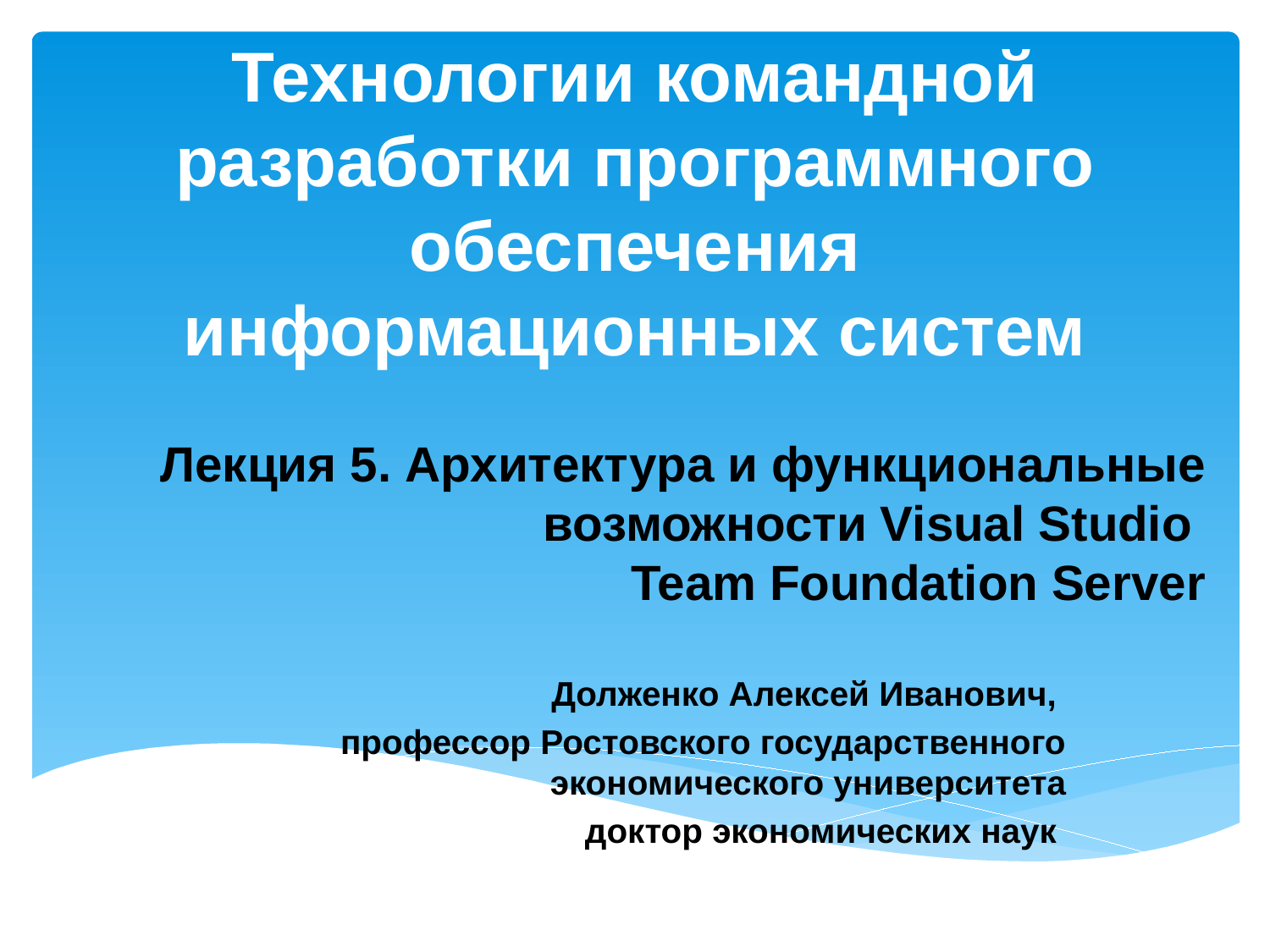

# Технологии командной разработки программного обеспечения информационных систем
Лекция 5. Архитектура и функциональные возможности Visual Studio
Team Foundation Server
Долженко Алексей Иванович,
профессор Ростовского государственного экономического университета
доктор экономических наук